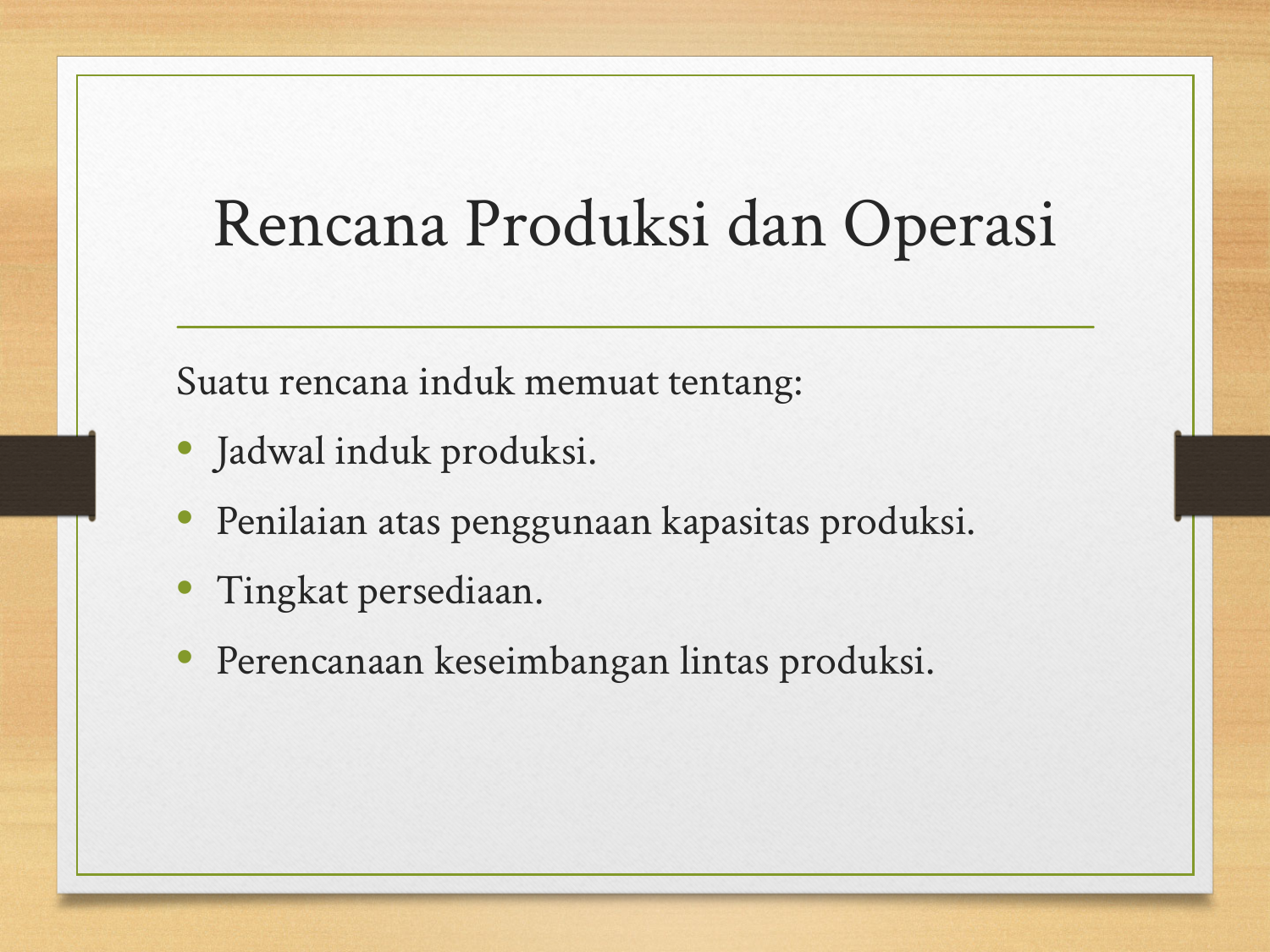

# Rencana Produksi dan Operasi
Suatu rencana induk memuat tentang:
Jadwal induk produksi.
Penilaian atas penggunaan kapasitas produksi.
Tingkat persediaan.
Perencanaan keseimbangan lintas produksi.